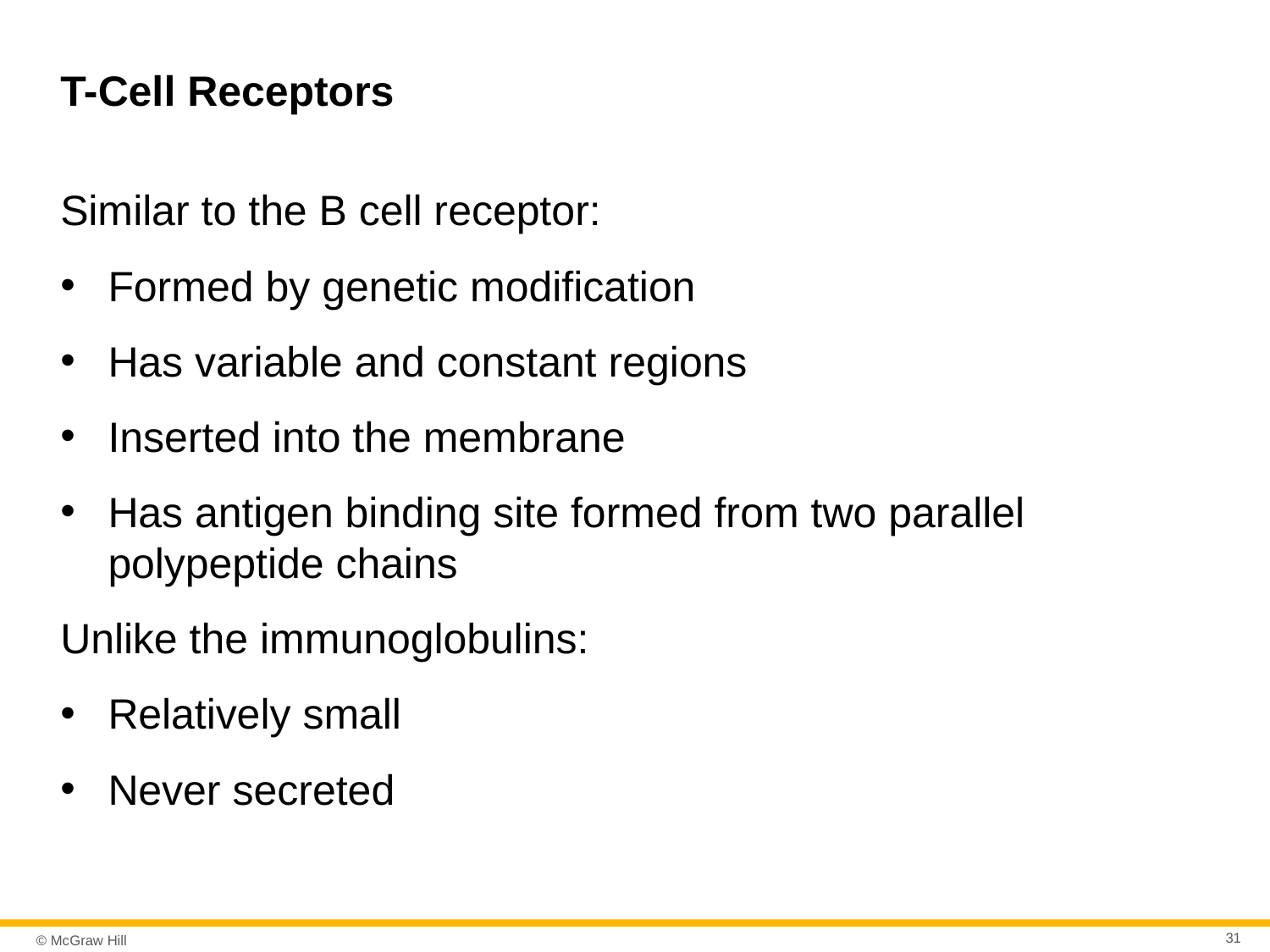

# T-Cell Receptors
Similar to the B cell receptor:
Formed by genetic modification
Has variable and constant regions
Inserted into the membrane
Has antigen binding site formed from two parallel polypeptide chains
Unlike the immunoglobulins:
Relatively small
Never secreted